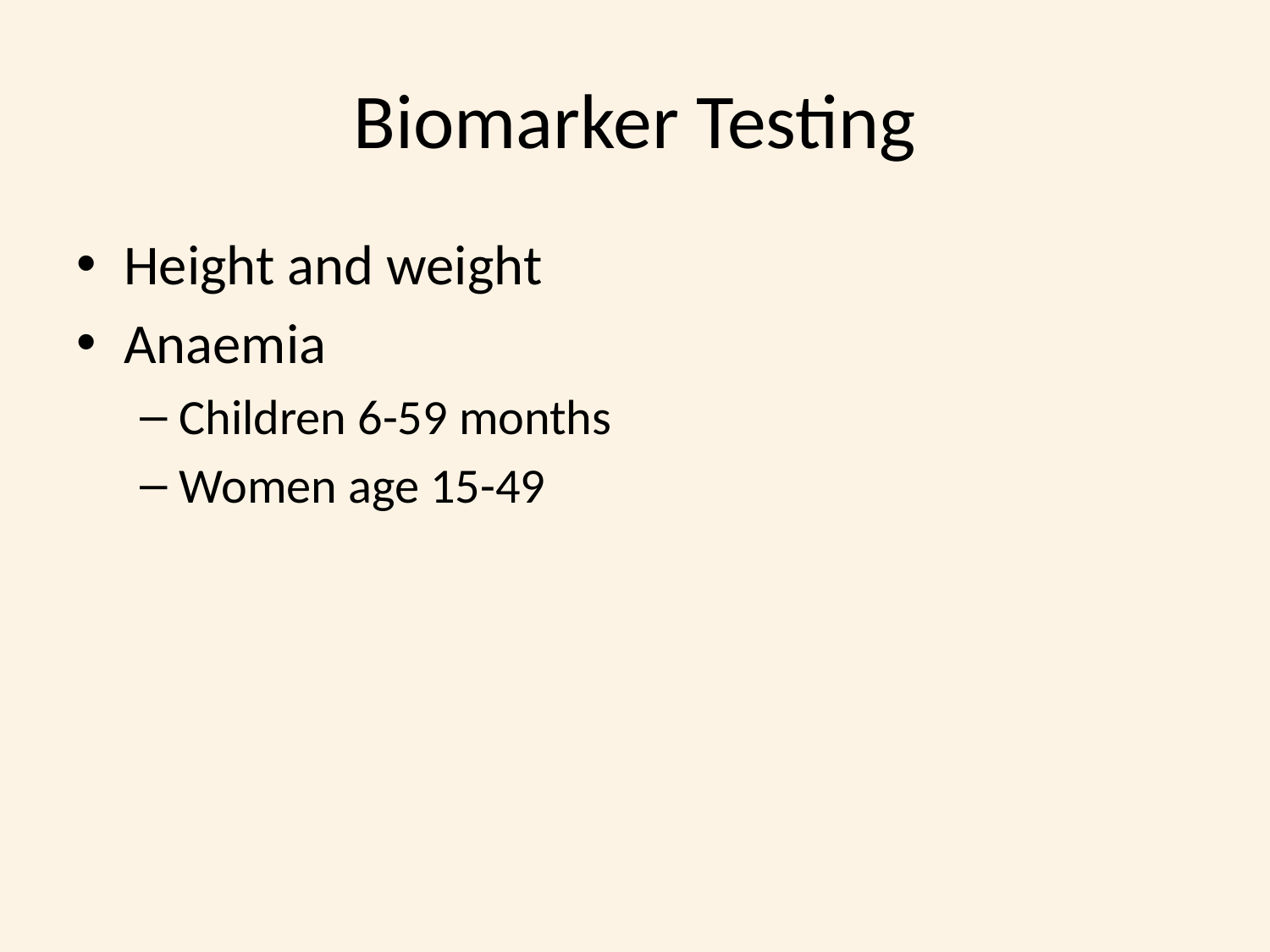

# Biomarker Testing
Height and weight
Anaemia
Children 6-59 months
Women age 15-49